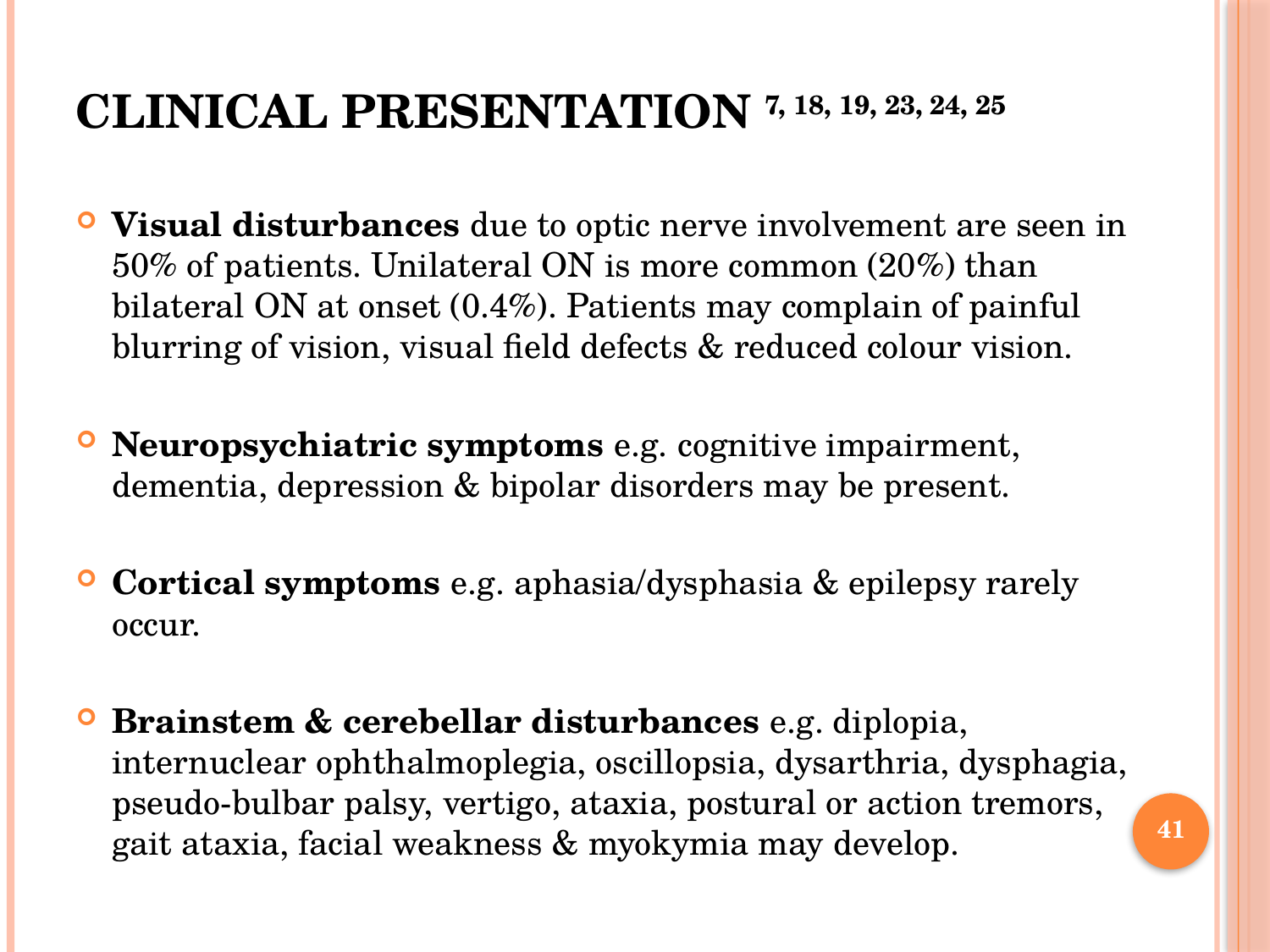

# Clinical presentation 7, 18, 19, 23, 24, 25
Visual disturbances due to optic nerve involvement are seen in 50% of patients. Unilateral ON is more common (20%) than bilateral ON at onset (0.4%). Patients may complain of painful blurring of vision, visual field defects & reduced colour vision.

Neuropsychiatric symptoms e.g. cognitive impairment, dementia, depression & bipolar disorders may be present.

Cortical symptoms e.g. aphasia/dysphasia & epilepsy rarely occur.

Brainstem & cerebellar disturbances e.g. diplopia, internuclear ophthalmoplegia, oscillopsia, dysarthria, dysphagia, pseudo-bulbar palsy, vertigo, ataxia, postural or action tremors, gait ataxia, facial weakness & myokymia may develop.

41